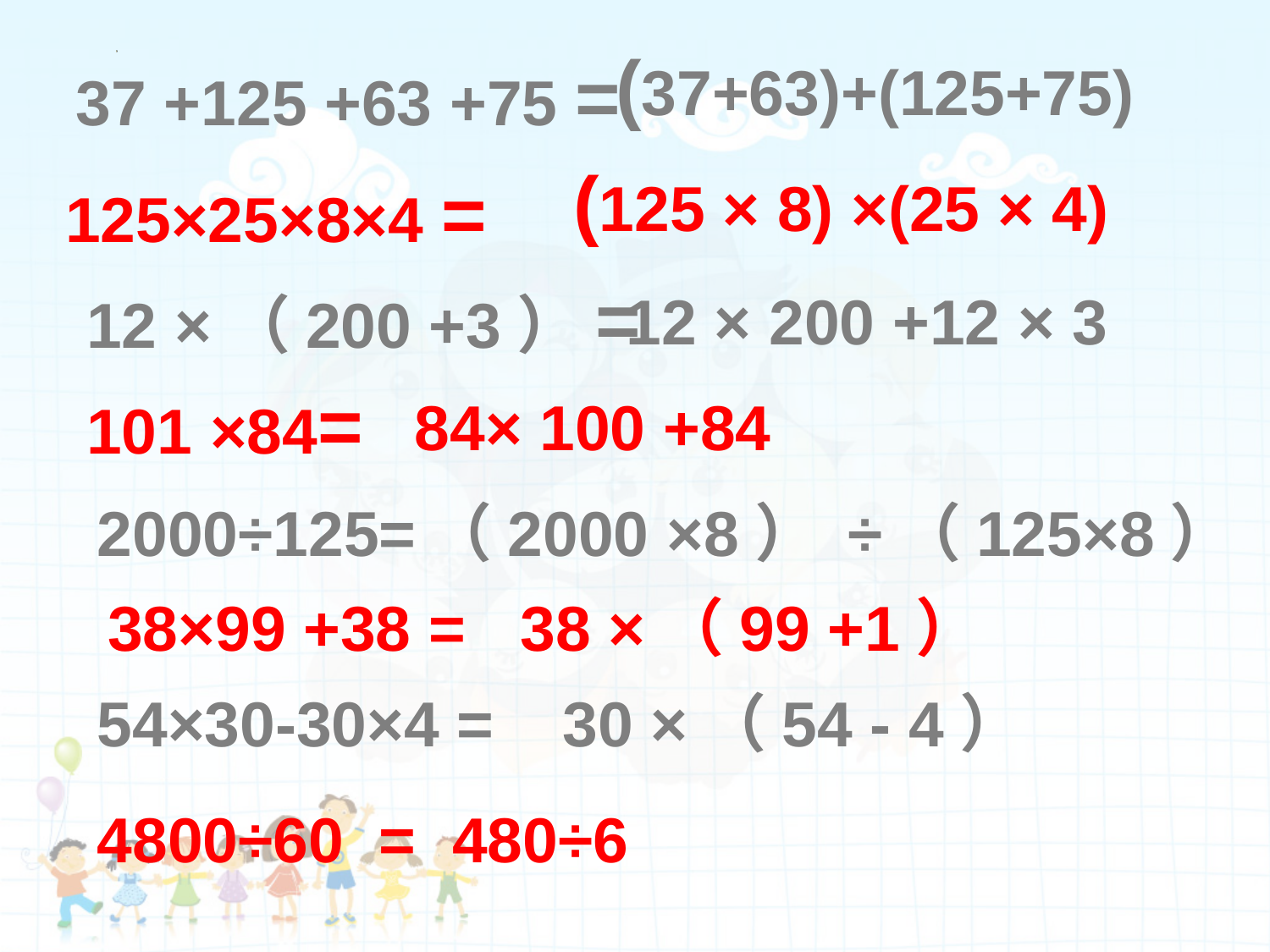

(37+63)+(125+75)
37 +125 +63 +75 =
(125 × 8) ×(25 × 4)
125×25×8×4 =
12 ×（200 +3）=
12 × 200 +12 × 3
101 ×84=
84× 100 +84
2000÷125=
（2000 ×8） ÷（125×8）
38×99 +38 =
38 ×（99 +1）
54×30-30×4 =
30 ×（54 - 4）
4800÷60  =
480÷6